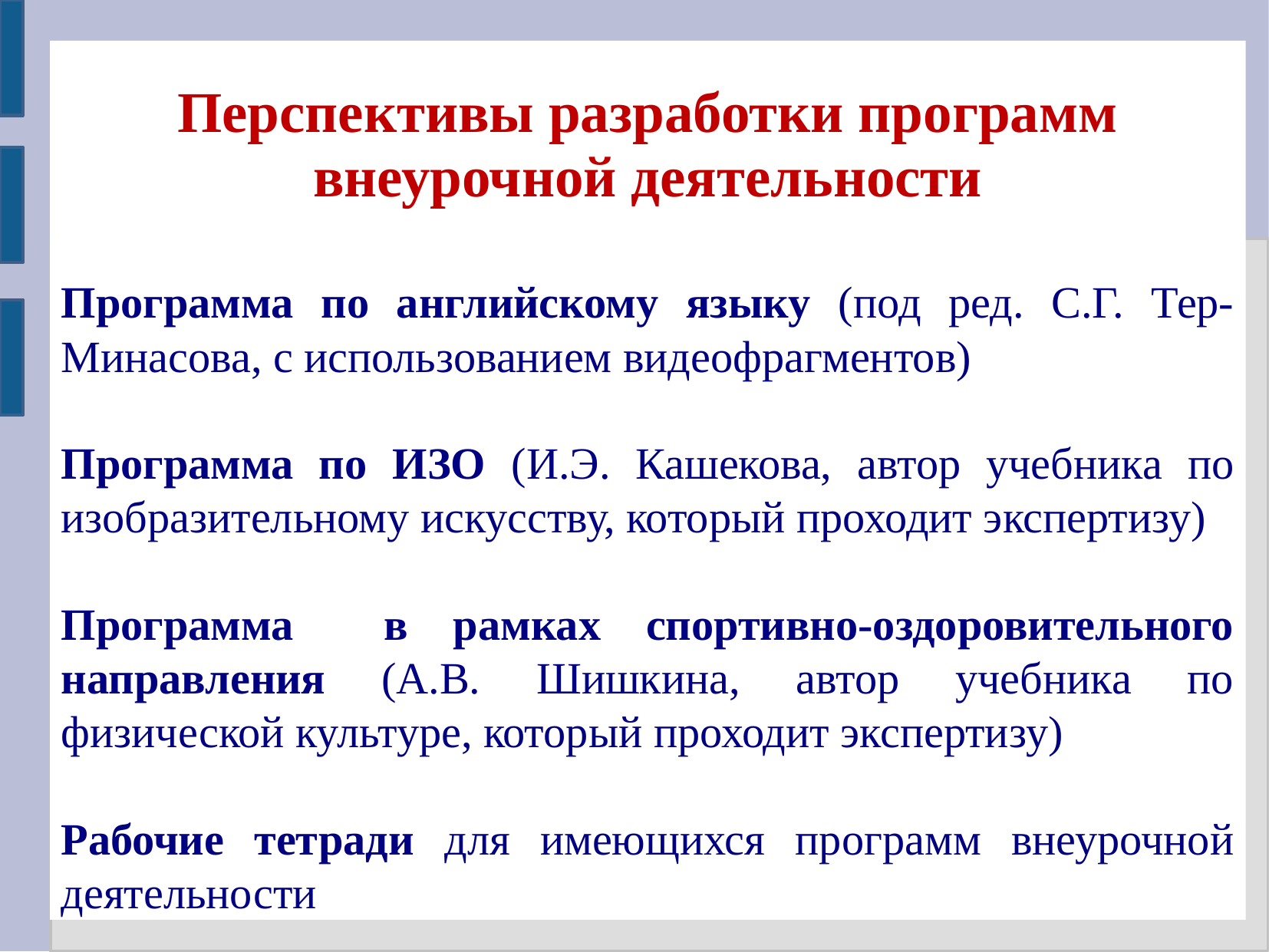

Перспективы разработки программ внеурочной деятельности

Программа по английскому языку (под ред. С.Г. Тер-Минасова, с использованием видеофрагментов)

Программа по ИЗО (И.Э. Кашекова, автор учебника по изобразительному искусству, который проходит экспертизу)

Программа  в рамках спортивно-оздоровительного направления (А.В. Шишкина, автор учебника по физической культуре, который проходит экспертизу)

Рабочие тетради для имеющихся программ внеурочной деятельности